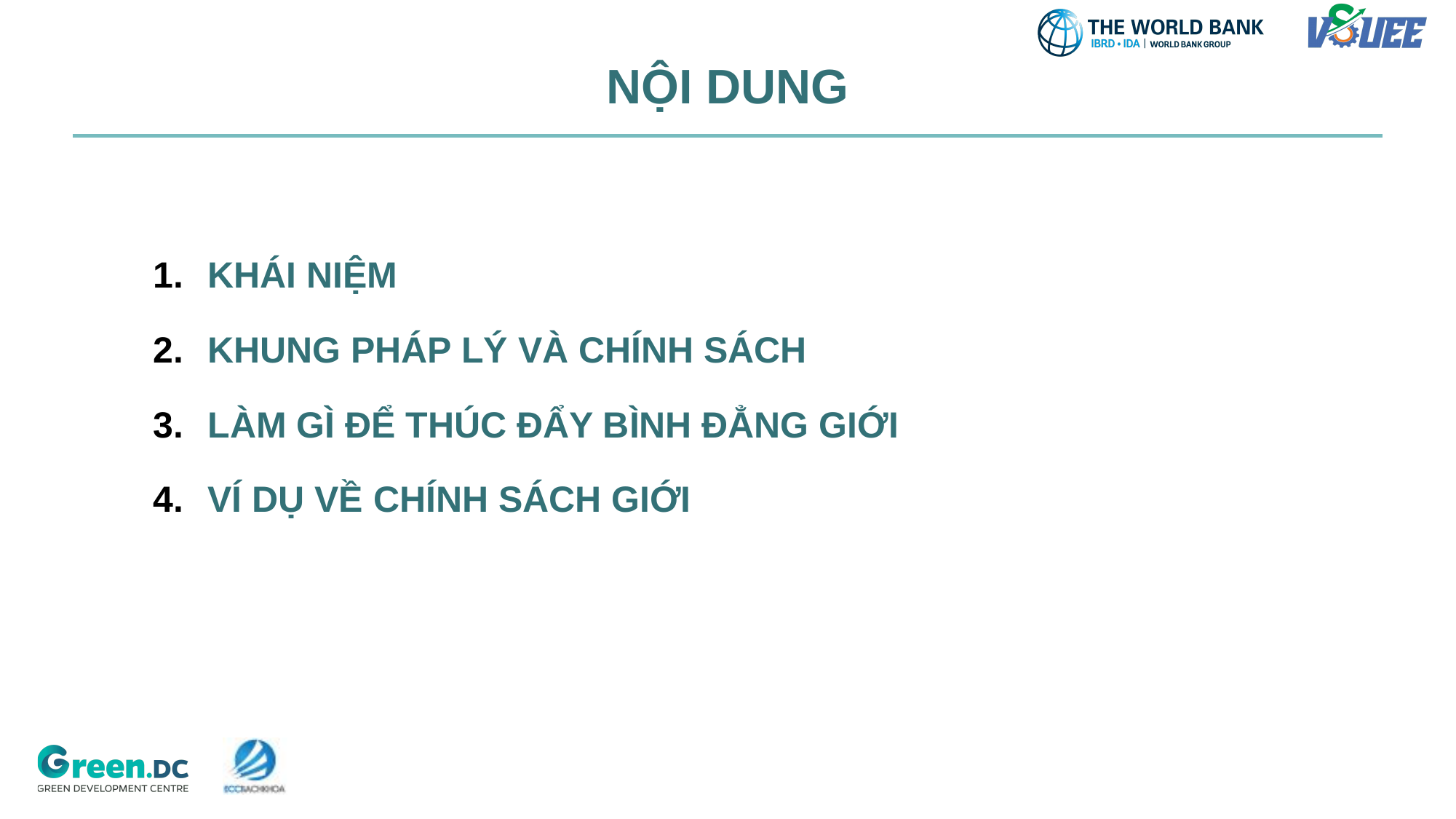

NỘI DUNG

KHÁI NIỆM
KHUNG PHÁP LÝ VÀ CHÍNH SÁCH
LÀM GÌ ĐỂ THÚC ĐẨY BÌNH ĐẲNG GIỚI
VÍ DỤ VỀ CHÍNH SÁCH GIỚI